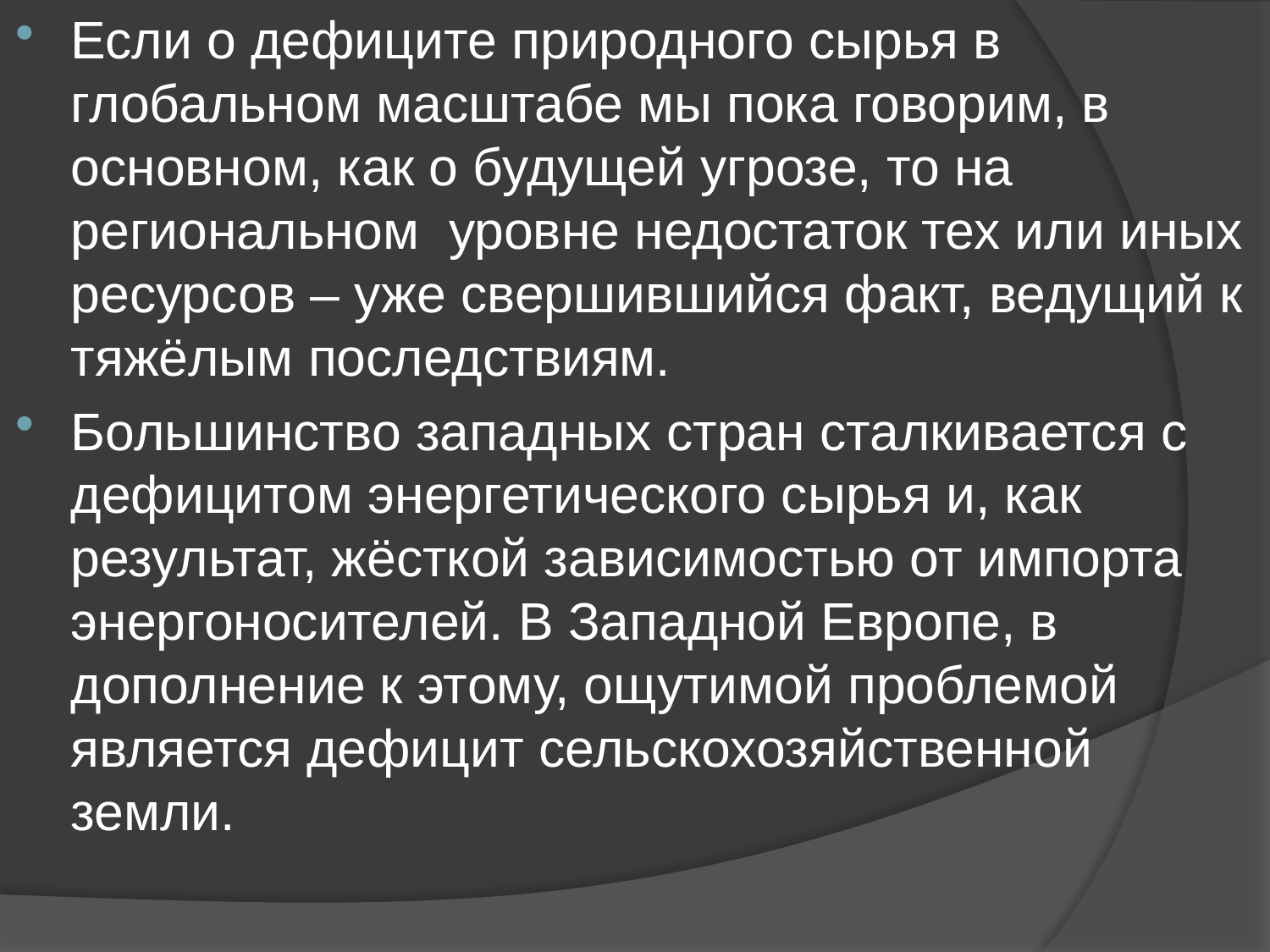

Если о дефиците природного сырья в глобальном масштабе мы пока говорим, в основном, как о будущей угрозе, то на региональном  уровне недостаток тех или иных ресурсов – уже свершившийся факт, ведущий к тяжёлым последствиям.
Большинство западных стран сталкивается с дефицитом энергетического сырья и, как результат, жёсткой зависимостью от импорта энергоносителей. В Западной Европе, в дополнение к этому, ощутимой проблемой является дефицит сельскохозяйственной земли.